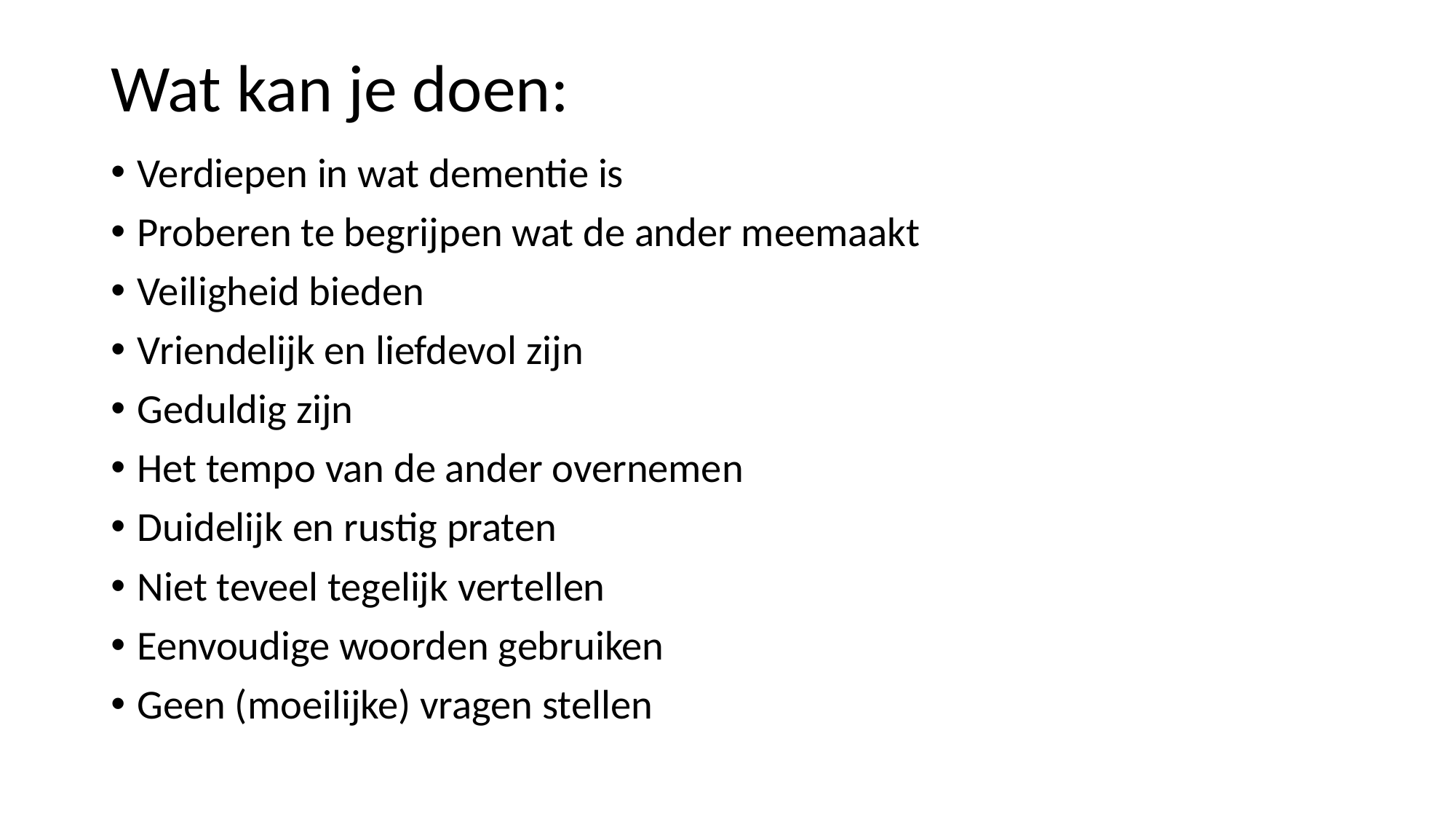

# Wat kan je doen:
Verdiepen in wat dementie is
Proberen te begrijpen wat de ander meemaakt
Veiligheid bieden
Vriendelijk en liefdevol zijn
Geduldig zijn
Het tempo van de ander overnemen
Duidelijk en rustig praten
Niet teveel tegelijk vertellen
Eenvoudige woorden gebruiken
Geen (moeilijke) vragen stellen